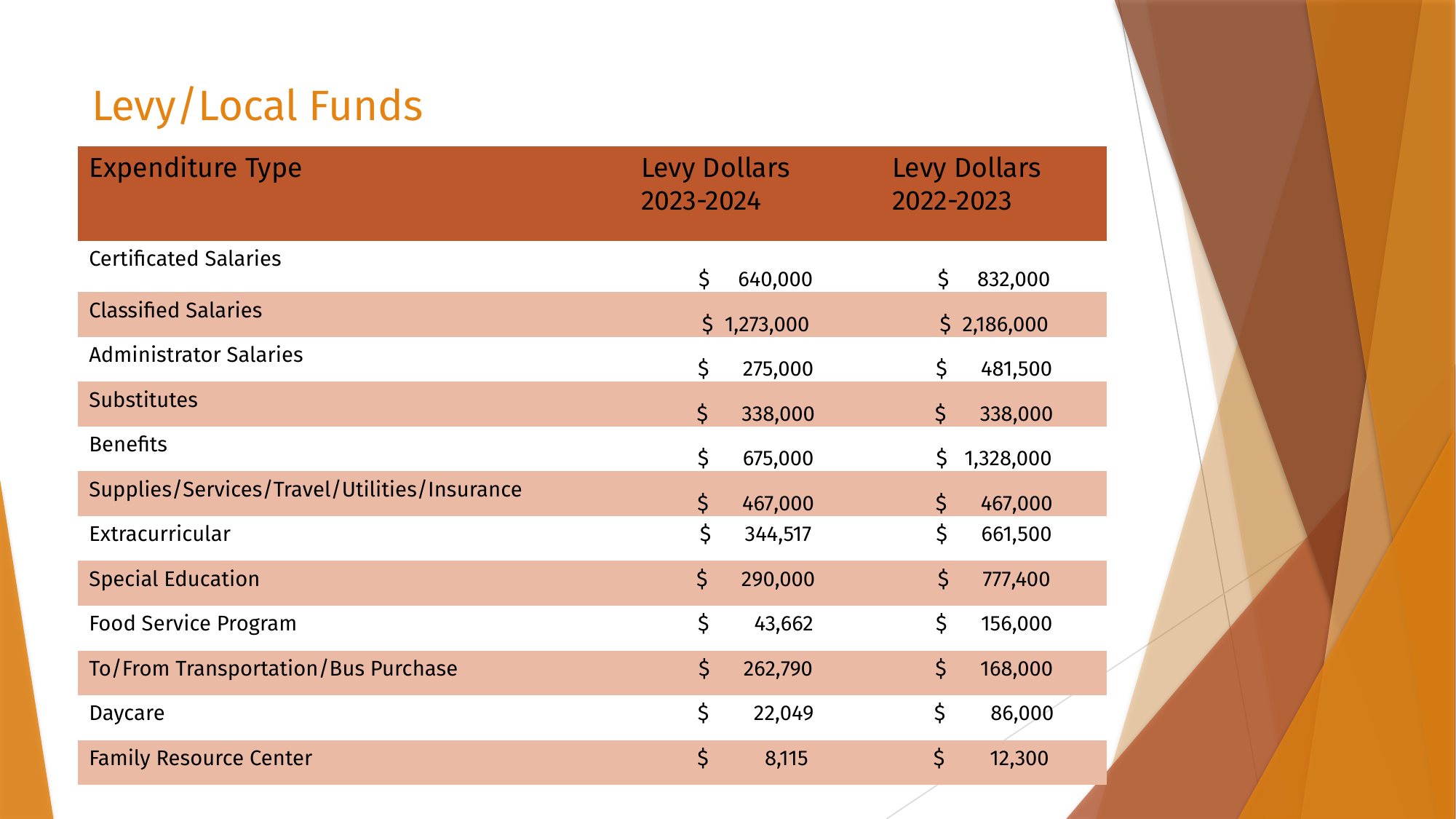

# Levy/Local Funds
| Expenditure Type | Levy Dollars 2023-2024 | Levy Dollars 2022-2023 |
| --- | --- | --- |
| Certificated Salaries | $ 640,000 | $ 832,000 |
| Classified Salaries | $ 1,273,000 | $ 2,186,000 |
| Administrator Salaries | $ 275,000 | $ 481,500 |
| Substitutes | $ 338,000 | $ 338,000 |
| Benefits | $ 675,000 | $ 1,328,000 |
| Supplies/Services/Travel/Utilities/Insurance | $ 467,000 | $ 467,000 |
| Extracurricular | $ 344,517 | $ 661,500 |
| Special Education | $ 290,000 | $ 777,400 |
| Food Service Program | $ 43,662 | $ 156,000 |
| To/From Transportation/Bus Purchase | $ 262,790 | $ 168,000 |
| Daycare | $ 22,049 | $ 86,000 |
| Family Resource Center | $ 8,115 | $ 12,300 |